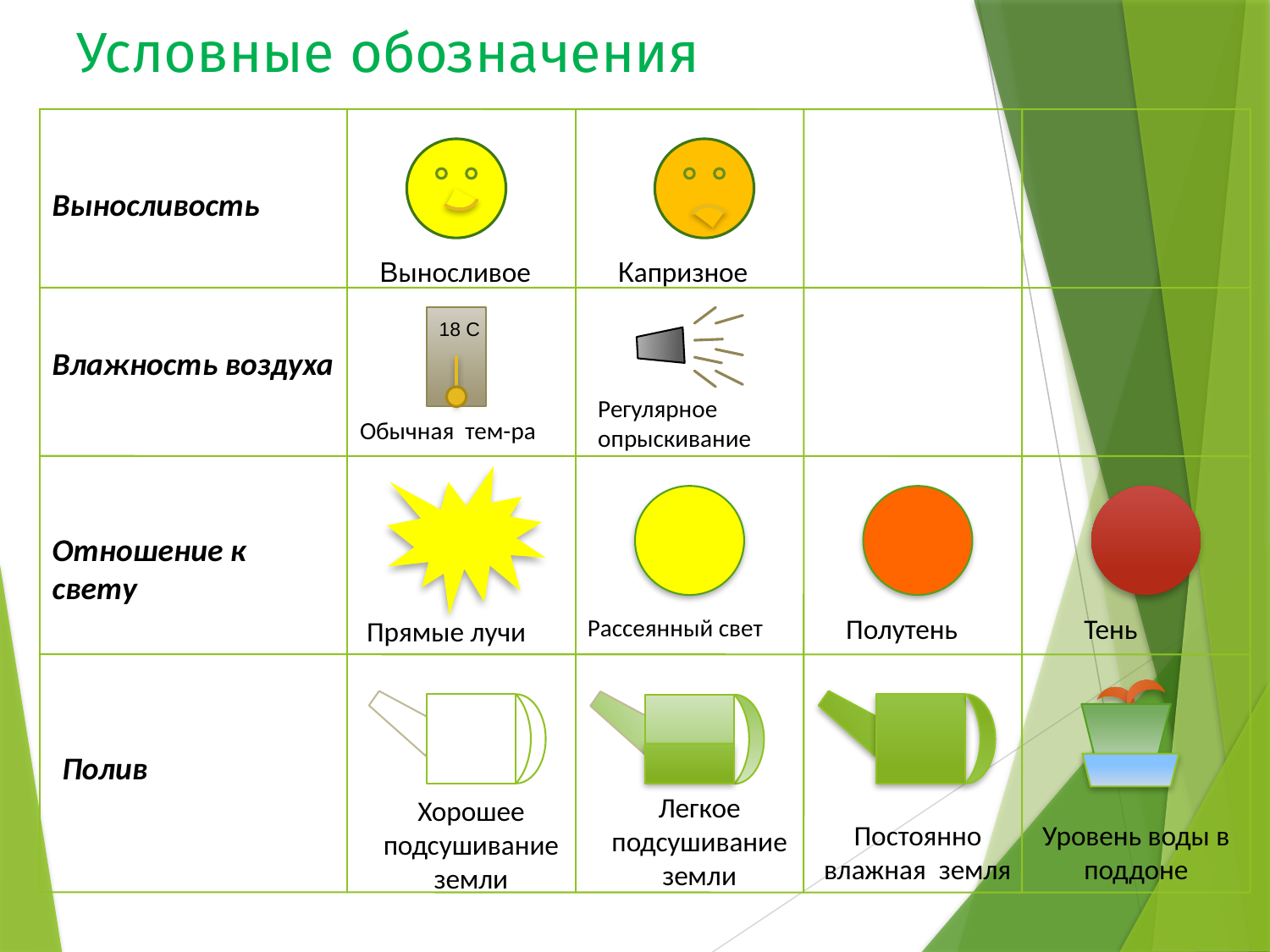

# Условные обозначения

Выносливость
Выносливое
Капризное

18 С

Влажность воздуха
Регулярное опрыскивание
Обычная  тем-ра

Отношение к
свету
Полутень
Тень
Рассеянный свет
Прямые лучи

Полив
Легкое подсушивание земли
Хорошее подсушивание земли
Постоянно влажная  земля
Уровень воды в поддоне